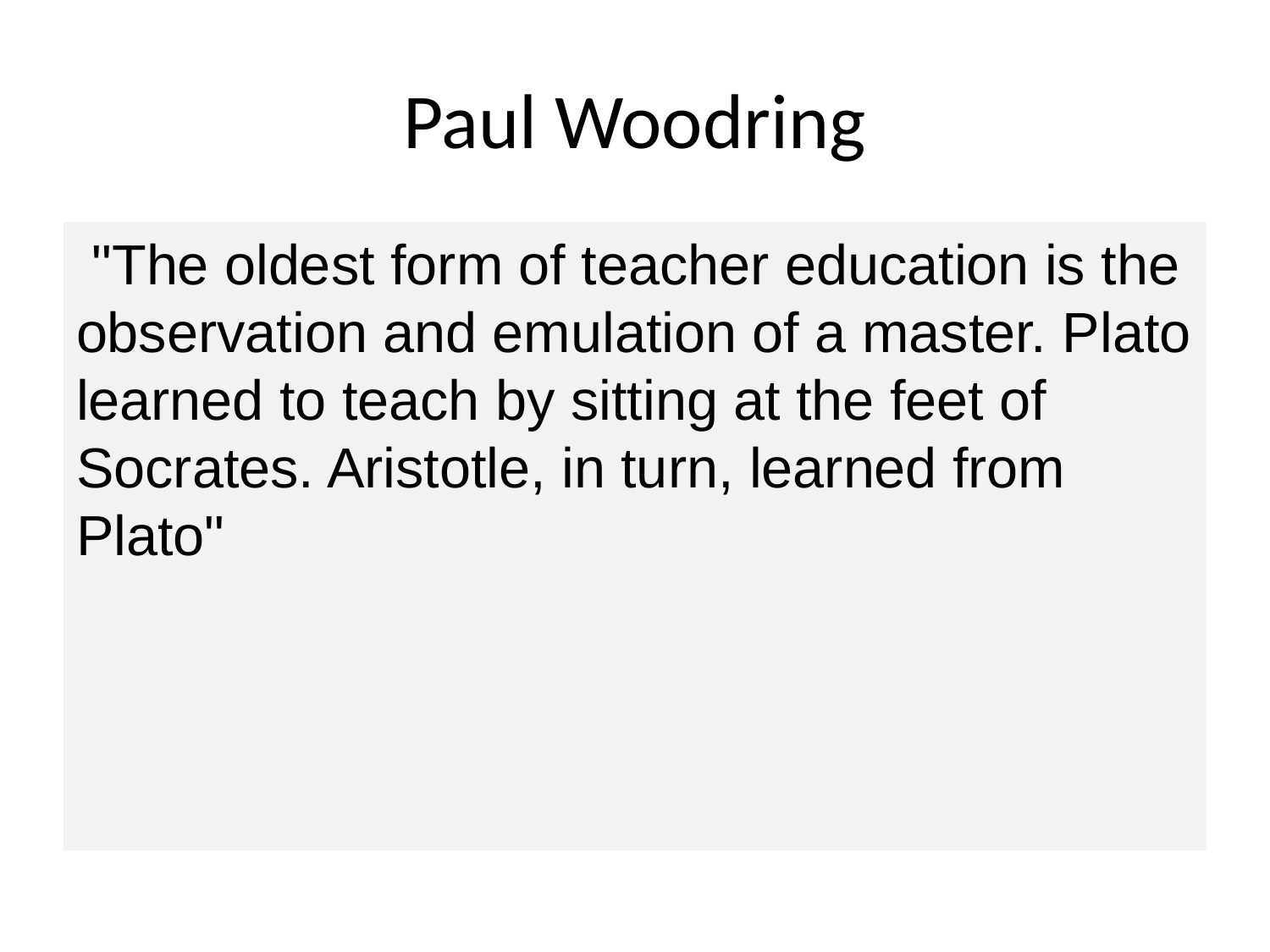

# Paul Woodring
 "The oldest form of teacher education is the observation and emulation of a master. Plato learned to teach by sitting at the feet of Socrates. Aristotle, in turn, learned from Plato"